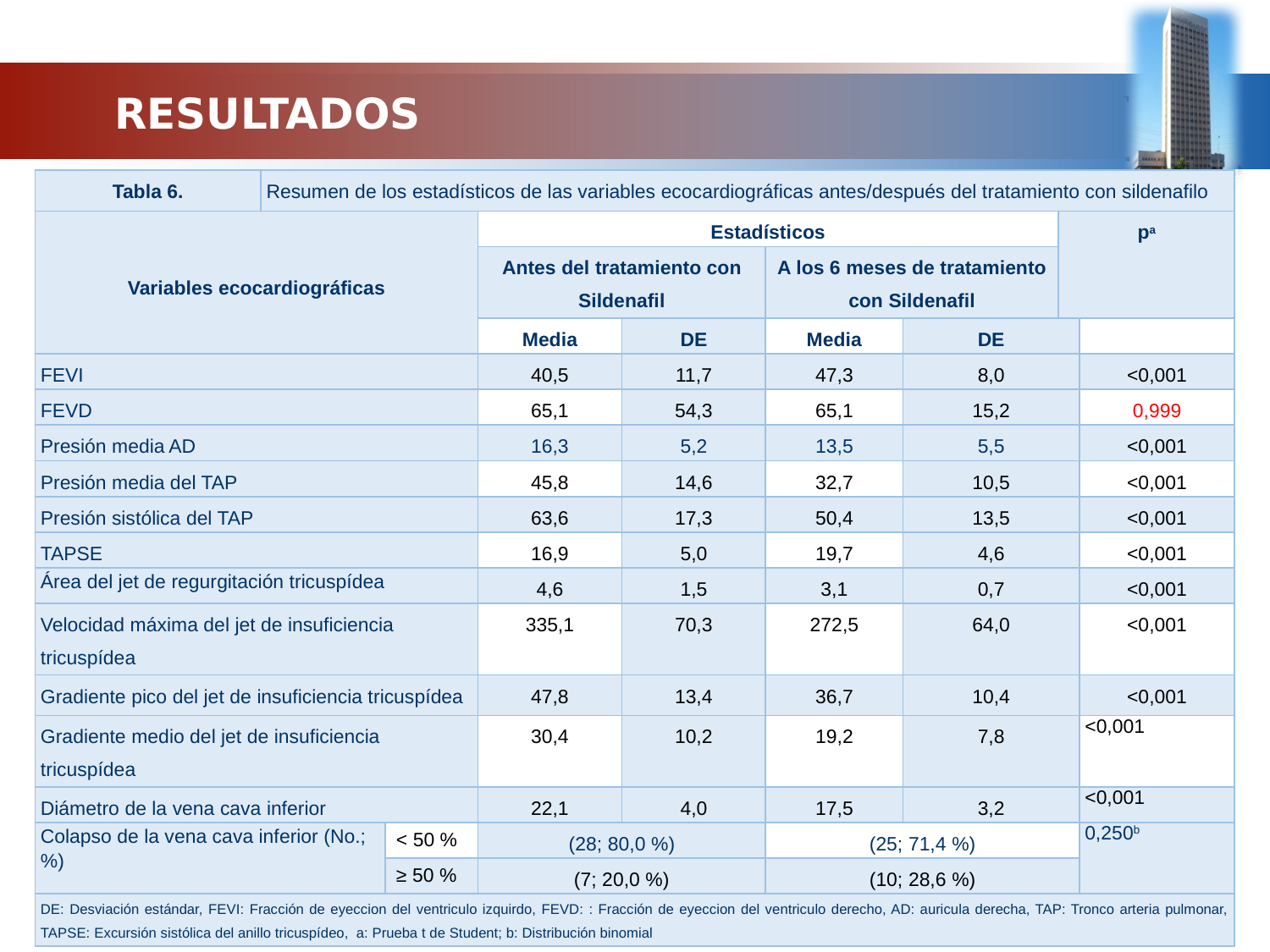

RESULTADOS
| Tabla 6. | Resumen de los estadísticos de las variables ecocardiográficas antes/después del tratamiento con sildenafilo |  |  |  |  |  |  |  |
| --- | --- | --- | --- | --- | --- | --- | --- | --- |
| Variables ecocardiográficas |  |  | Estadísticos |  |  |  | pa |  |
|  |  |  | Antes del tratamiento con Sildenafil |  | A los 6 meses de tratamiento con Sildenafil |  |  |  |
|  |  |  | Media | DE | Media | DE |  |  |
| FEVI |  |  | 40,5 | 11,7 | 47,3 | 8,0 |  | <0,001 |
| FEVD |  |  | 65,1 | 54,3 | 65,1 | 15,2 |  | 0,999 |
| Presión media AD |  |  | 16,3 | 5,2 | 13,5 | 5,5 |  | <0,001 |
| Presión media del TAP |  |  | 45,8 | 14,6 | 32,7 | 10,5 |  | <0,001 |
| Presión sistólica del TAP |  |  | 63,6 | 17,3 | 50,4 | 13,5 |  | <0,001 |
| TAPSE |  |  | 16,9 | 5,0 | 19,7 | 4,6 |  | <0,001 |
| Área del jet de regurgitación tricuspídea |  |  | 4,6 | 1,5 | 3,1 | 0,7 |  | <0,001 |
| Velocidad máxima del jet de insuficiencia tricuspídea |  |  | 335,1 | 70,3 | 272,5 | 64,0 |  | <0,001 |
| Gradiente pico del jet de insuficiencia tricuspídea |  |  | 47,8 | 13,4 | 36,7 | 10,4 |  | <0,001 |
| Gradiente medio del jet de insuficiencia tricuspídea |  |  | 30,4 | 10,2 | 19,2 | 7,8 | <0,001 | <0,001 |
| Diámetro de la vena cava inferior |  |  | 22,1 | 4,0 | 17,5 | 3,2 | <0,001 | <0,001 |
| Colapso de la vena cava inferior (No.; %) |  | < 50 % | (28; 80,0 %) |  | (25; 71,4 %) |  | 0,250b | 0,250b |
|  |  | ≥ 50 % | (7; 20,0 %) |  | (10; 28,6 %) |  |  |  |
| DE: Desviación estándar, FEVI: Fracción de eyeccion del ventriculo izquirdo, FEVD: : Fracción de eyeccion del ventriculo derecho, AD: auricula derecha, TAP: Tronco arteria pulmonar, TAPSE: Excursión sistólica del anillo tricuspídeo, a: Prueba t de Student; b: Distribución binomial |  |  |  |  |  |  |  |  |